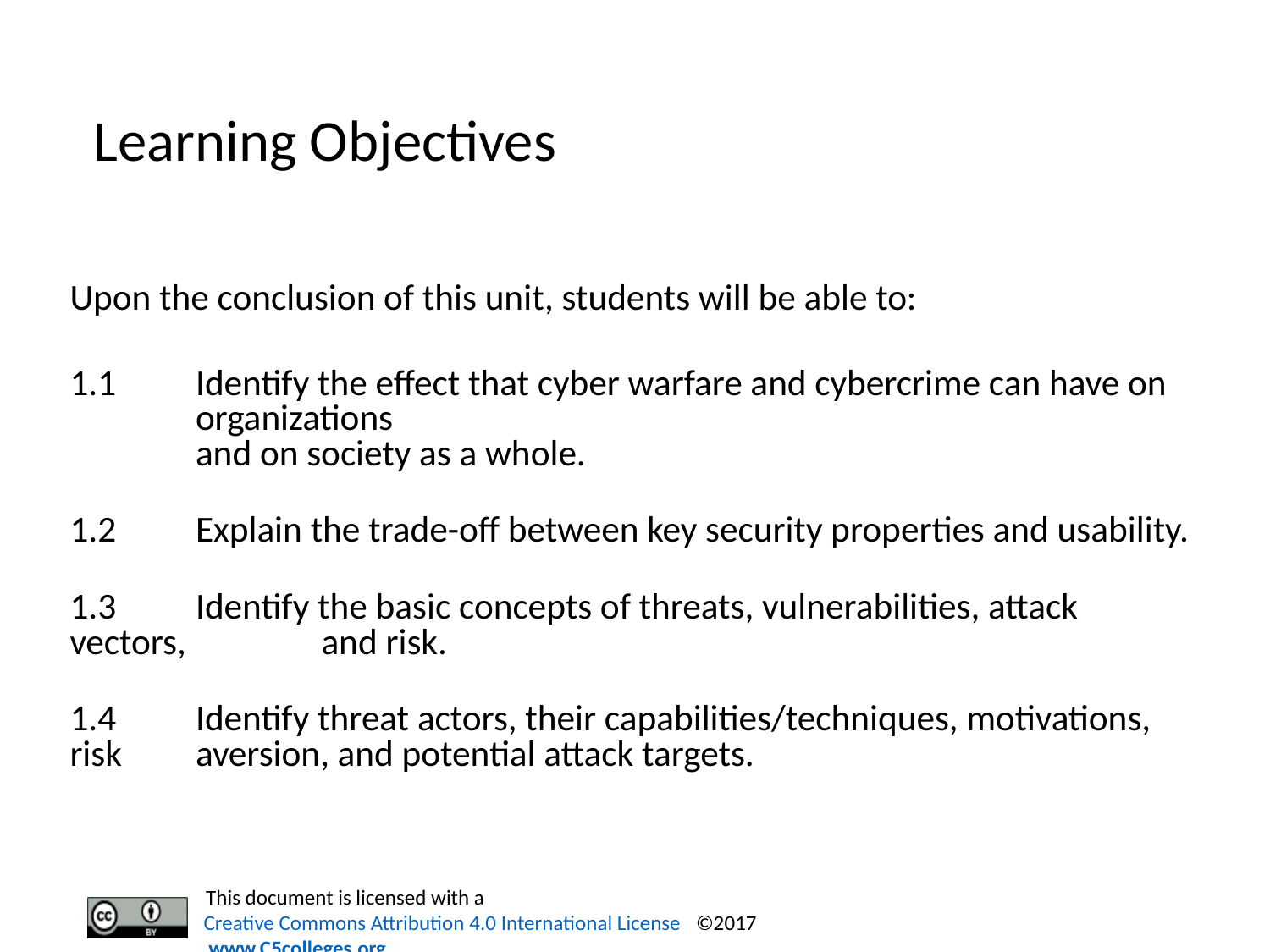

# Learning Objectives
Upon the conclusion of this unit, students will be able to:
1.1 	Identify the effect that cyber warfare and cybercrime can have on 	organizations
 	and on society as a whole.
1.2 	Explain the trade-off between key security properties and usability.
1.3	Identify the basic concepts of threats, vulnerabilities, attack vectors,  	and risk.
1.4	Identify threat actors, their capabilities/techniques, motivations, risk 	aversion, and potential attack targets.